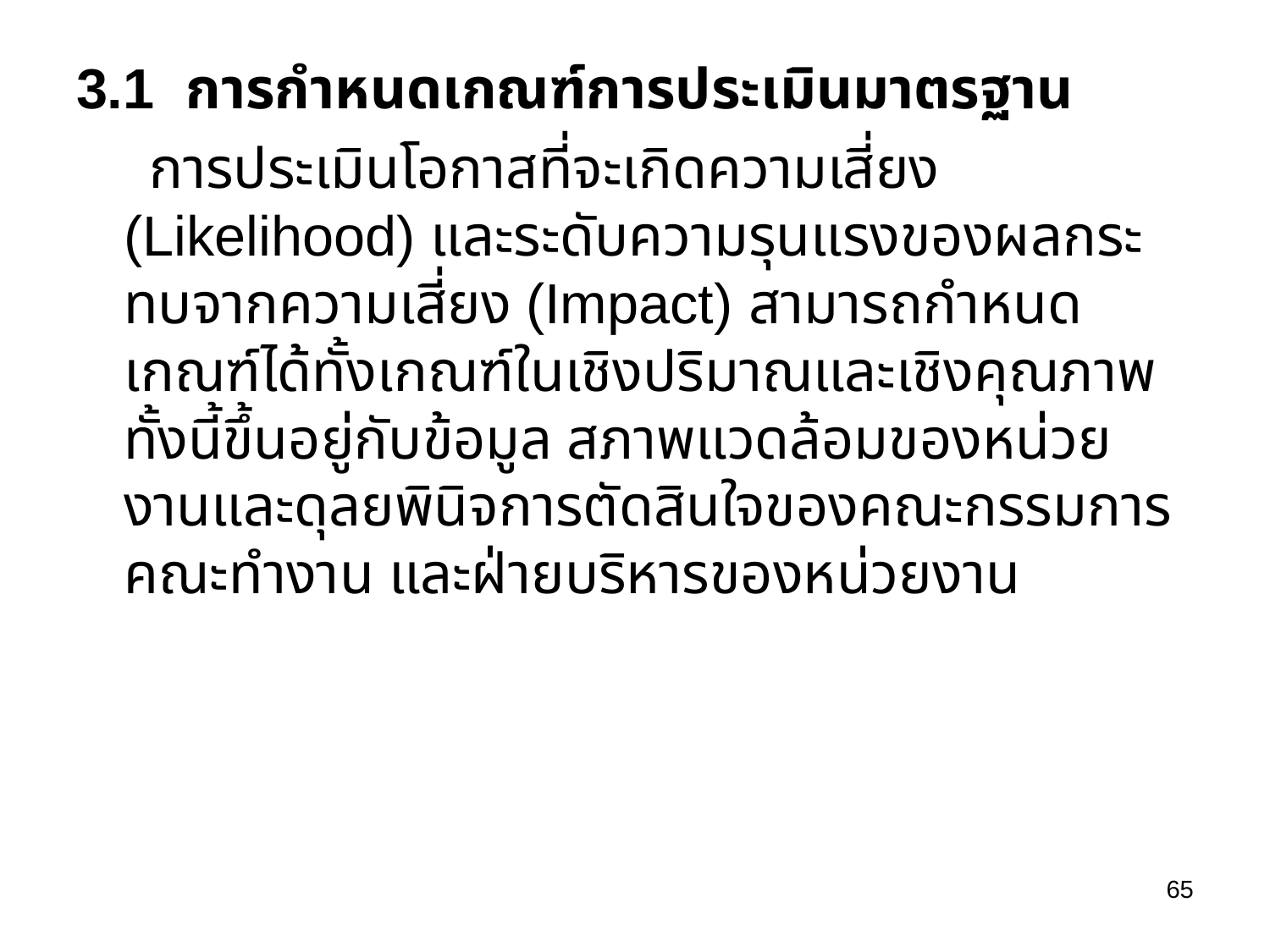

3.1  การกำหนดเกณฑ์การประเมินมาตรฐาน
     การประเมินโอกาสที่จะเกิดความเสี่ยง (Likelihood) และระดับความรุนแรงของผลกระทบจากความเสี่ยง (Impact) สามารถกำหนดเกณฑ์ได้ทั้งเกณฑ์ในเชิงปริมาณและเชิงคุณภาพ ทั้งนี้ขึ้นอยู่กับข้อมูล สภาพแวดล้อมของหน่วยงานและดุลยพินิจการตัดสินใจของคณะกรรมการ  คณะทำงาน และฝ่ายบริหารของหน่วยงาน

65